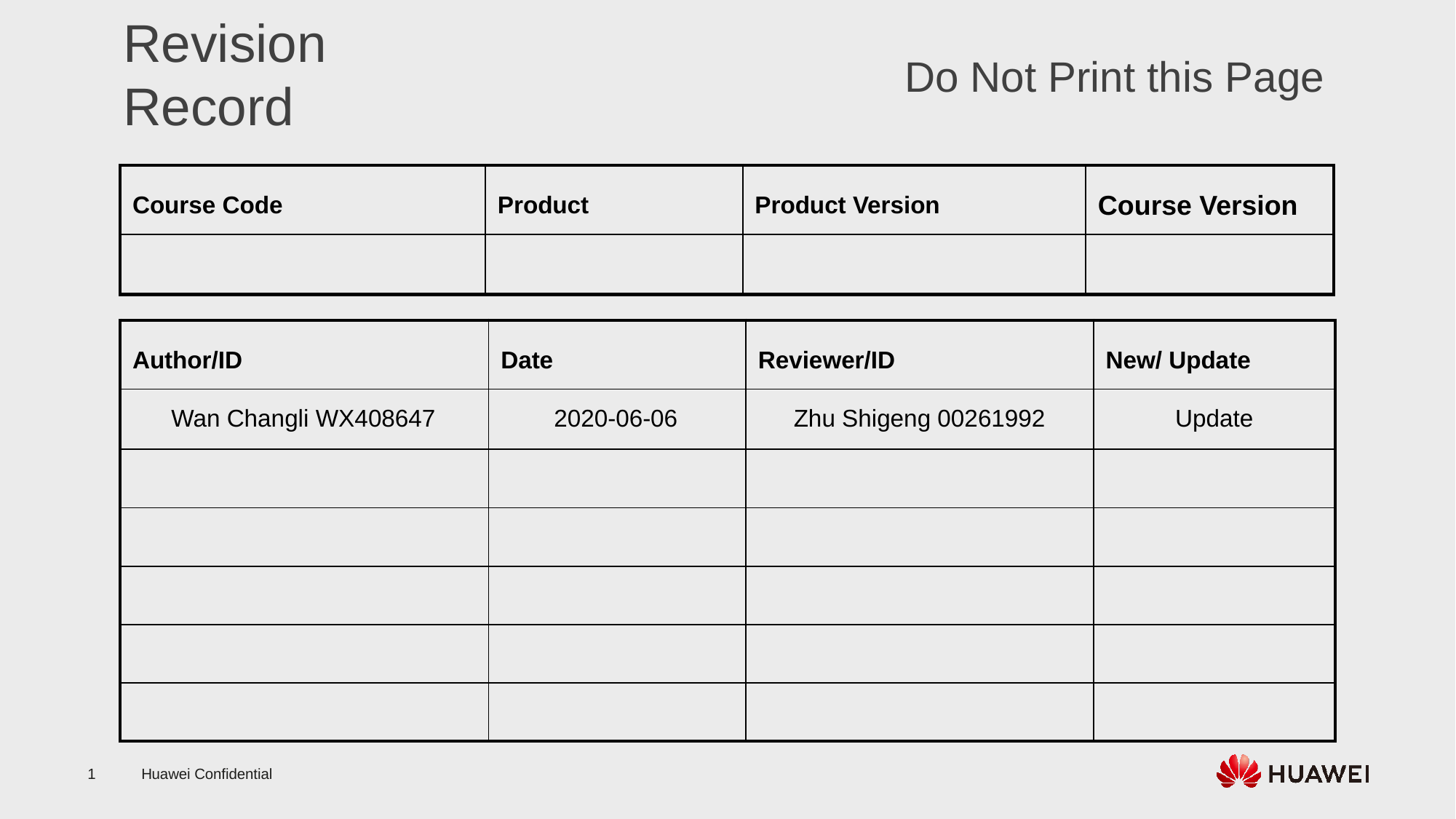

Wan Changli WX408647
2020-06-06
Zhu Shigeng 00261992
Update